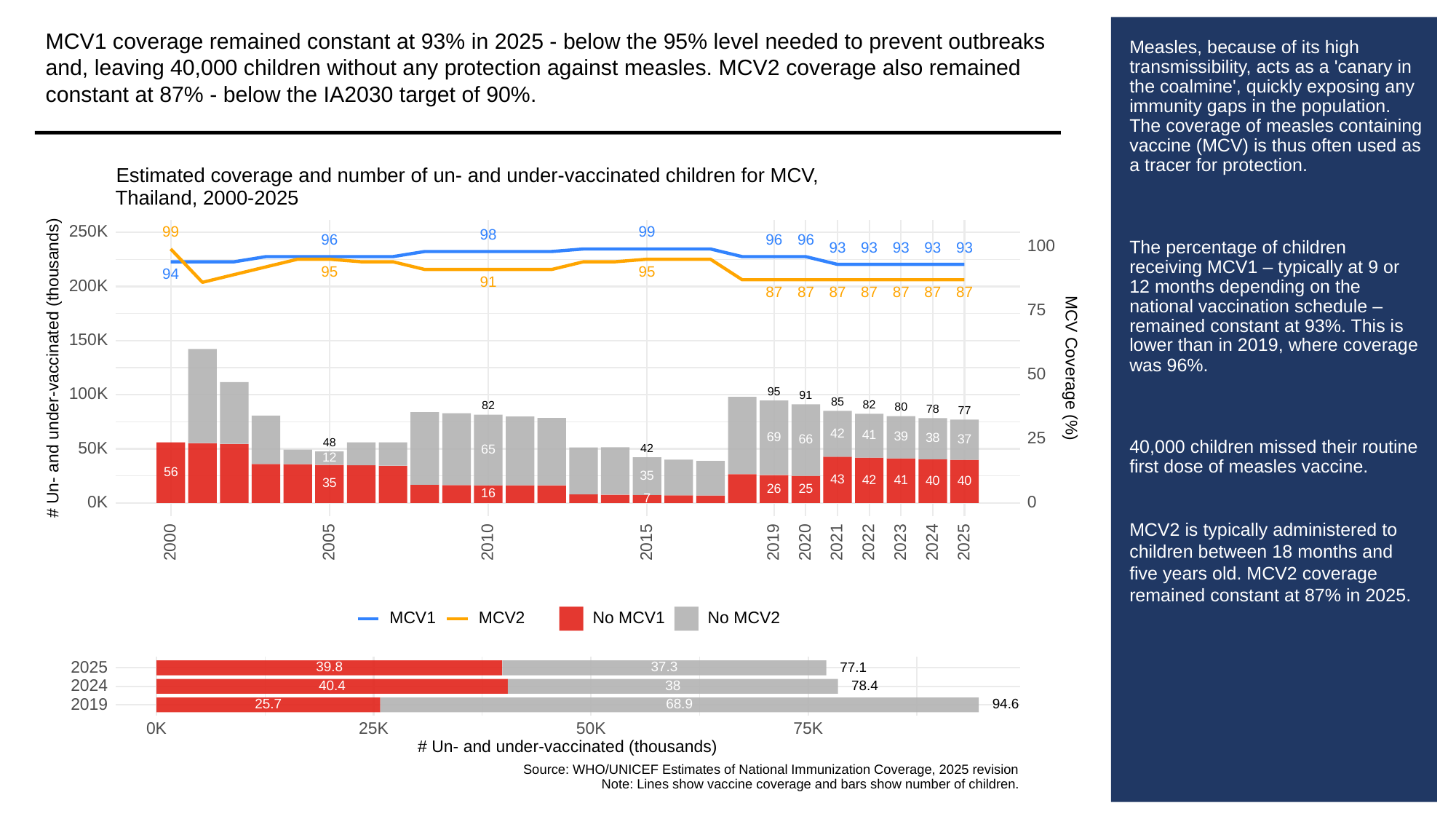

MCV1 coverage remained constant at 93% in 2025 - below the 95% level needed to prevent outbreaks and, leaving 40,000 children without any protection against measles. MCV2 coverage also remained constant at 87% - below the IA2030 target of 90%.
# Measles, because of its high transmissibility, acts as a 'canary in the coalmine', quickly exposing any immunity gaps in the population. The coverage of measles containing vaccine (MCV) is thus often used as a tracer for protection.

The percentage of children receiving MCV1 – typically at 9 or 12 months depending on the national vaccination schedule – remained constant at 93%. This is lower than in 2019, where coverage was 96%.

40,000 children missed their routine first dose of measles vaccine.

MCV2 is typically administered to children between 18 months and five years old. MCV2 coverage remained constant at 87% in 2025.

Estimated coverage and number of un- and under-vaccinated children for MCV,
Thailand, 2000-2025

250K
99
99
98

96
96
96
100
93
93
93
93
93

95
95
94
91
200K

87
87
87
87
87
87
87
75

150K

# Un- and under-vaccinated (thousands)
MCV Coverage (%)

50

95
100K
91

85

82
82
80

78
77

42
41
39
25
69
38
37
66
48

50K

42
65

12

56
35

43

42

41
40
40
35
26
25

16
7

0K
0

2023
2000
2005
2010
2015
2019
2020
2021
2022
2024
2025

MCV1
MCV2
No MCV1
No MCV2

2025
39.8
37.3
77.1

2024
38
40.4
78.4

2019
25.7
68.9
94.6

0K
25K
50K
75K
# Un- and under-vaccinated (thousands)
Source: WHO/UNICEF Estimates of National Immunization Coverage, 2025 revision
Note: Lines show vaccine coverage and bars show number of children.